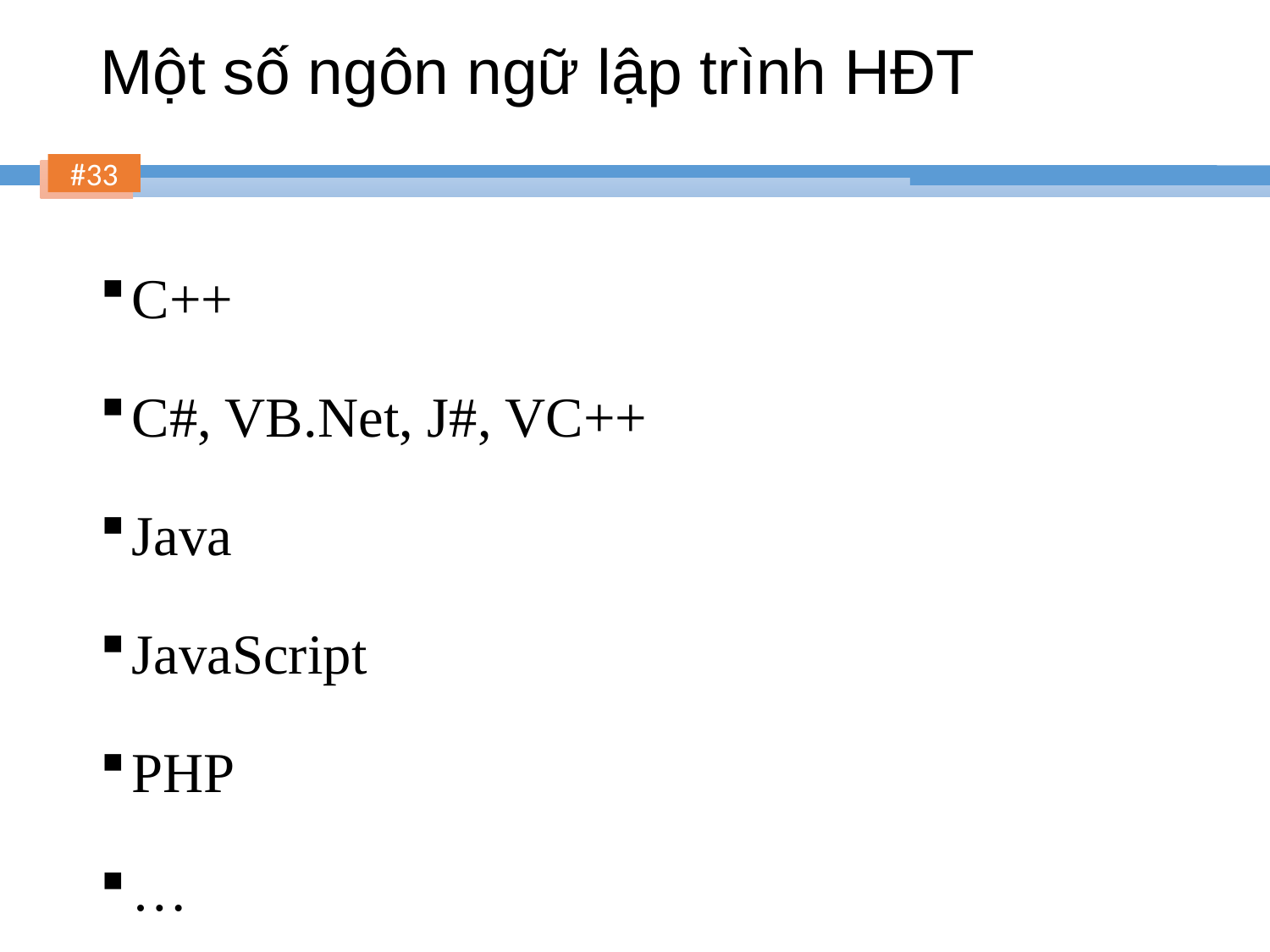

# Một số ngôn ngữ lập trình HĐT
C++
C#, VB.Net, J#, VC++
Java
JavaScript
PHP
…
33